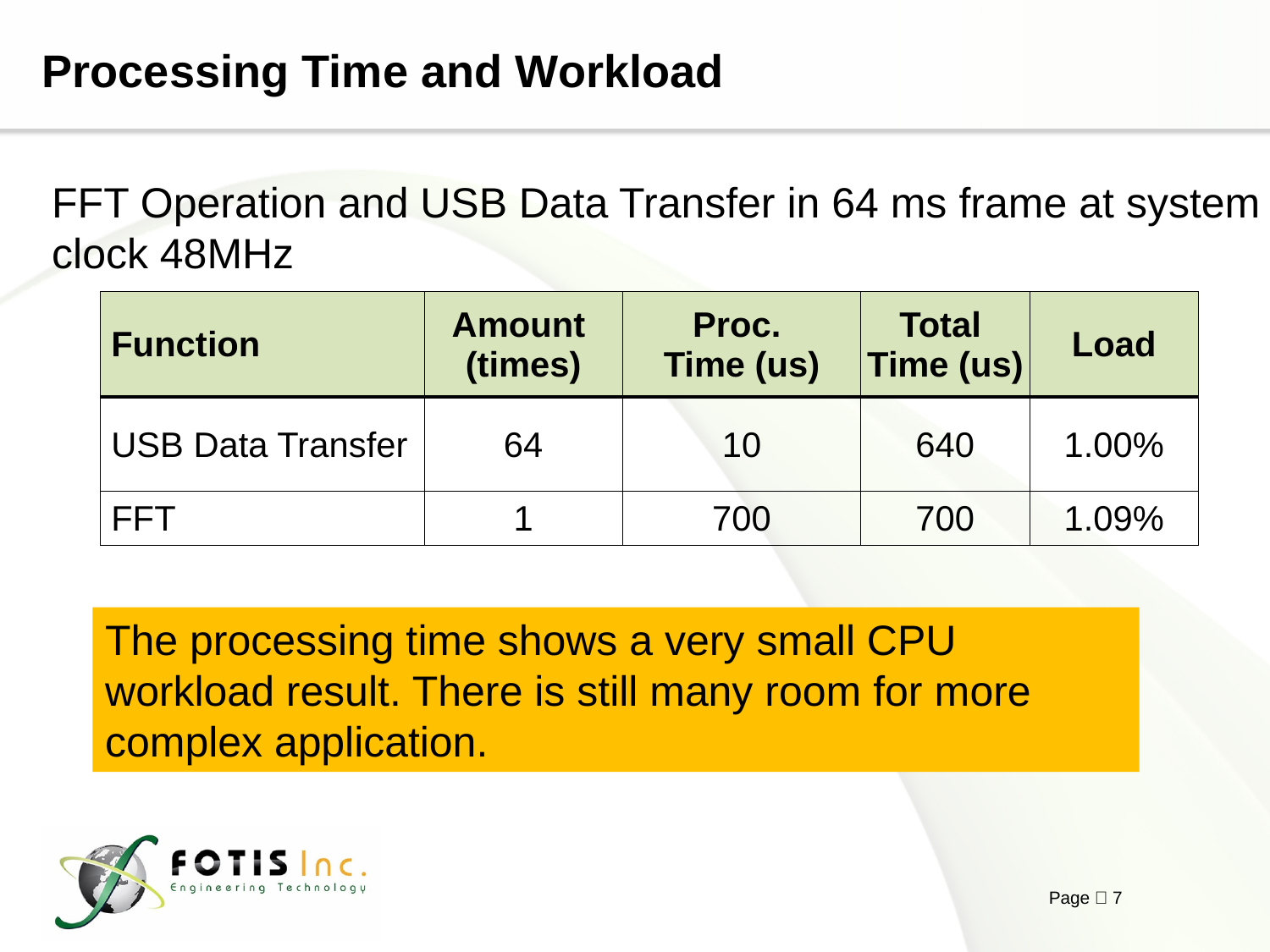

# Processing Time and Workload
FFT Operation and USB Data Transfer in 64 ms frame at system clock 48MHz
| Function | Amount (times) | Proc. Time (us) | Total Time (us) | Load |
| --- | --- | --- | --- | --- |
| USB Data Transfer | 64 | 10 | 640 | 1.00% |
| FFT | 1 | 700 | 700 | 1.09% |
The processing time shows a very small CPU workload result. There is still many room for more complex application.